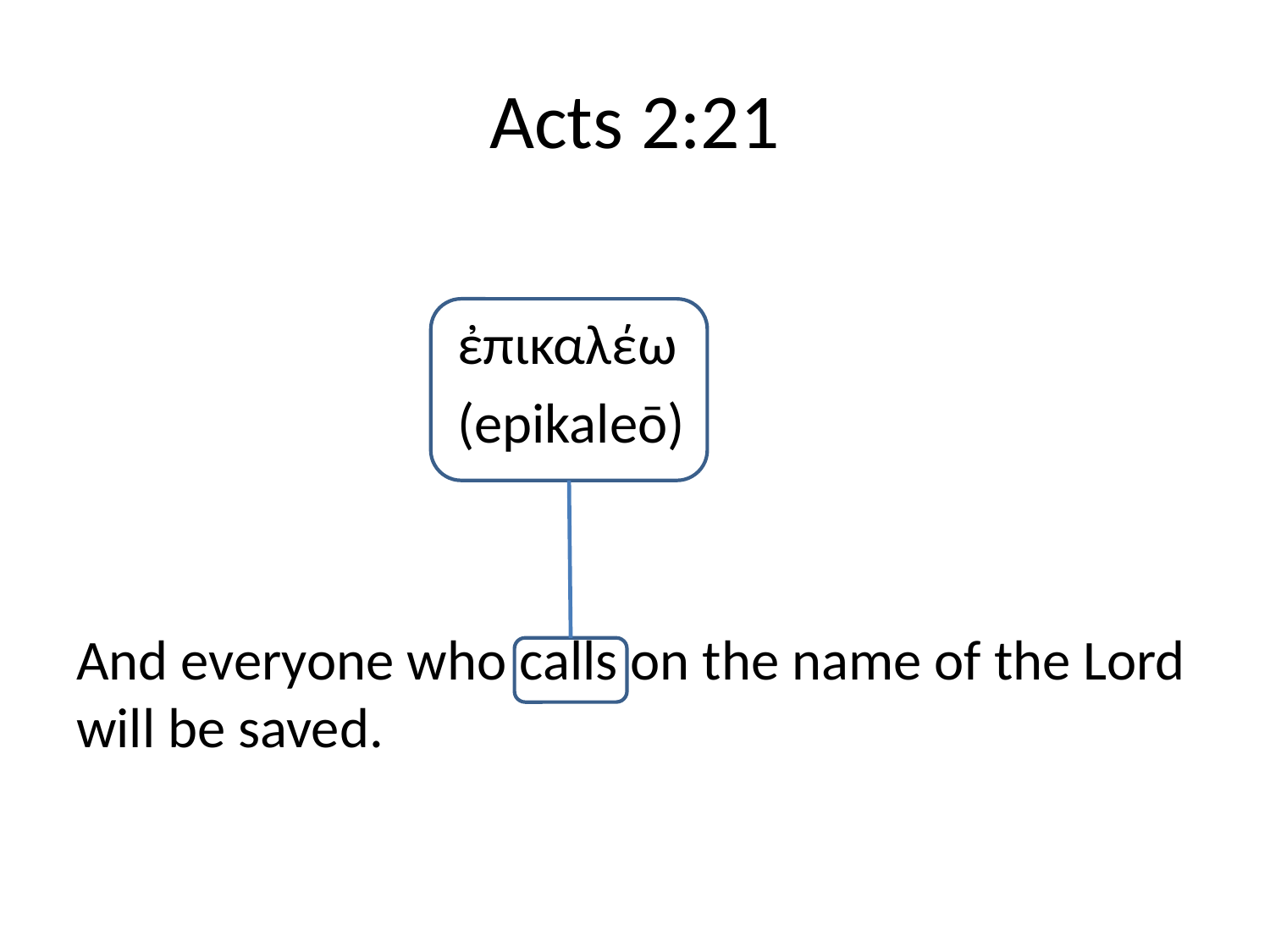

# Acts 2:21

			ἐπικαλέω
			(epikaleō)

And everyone who calls on the name of the Lord will be saved.